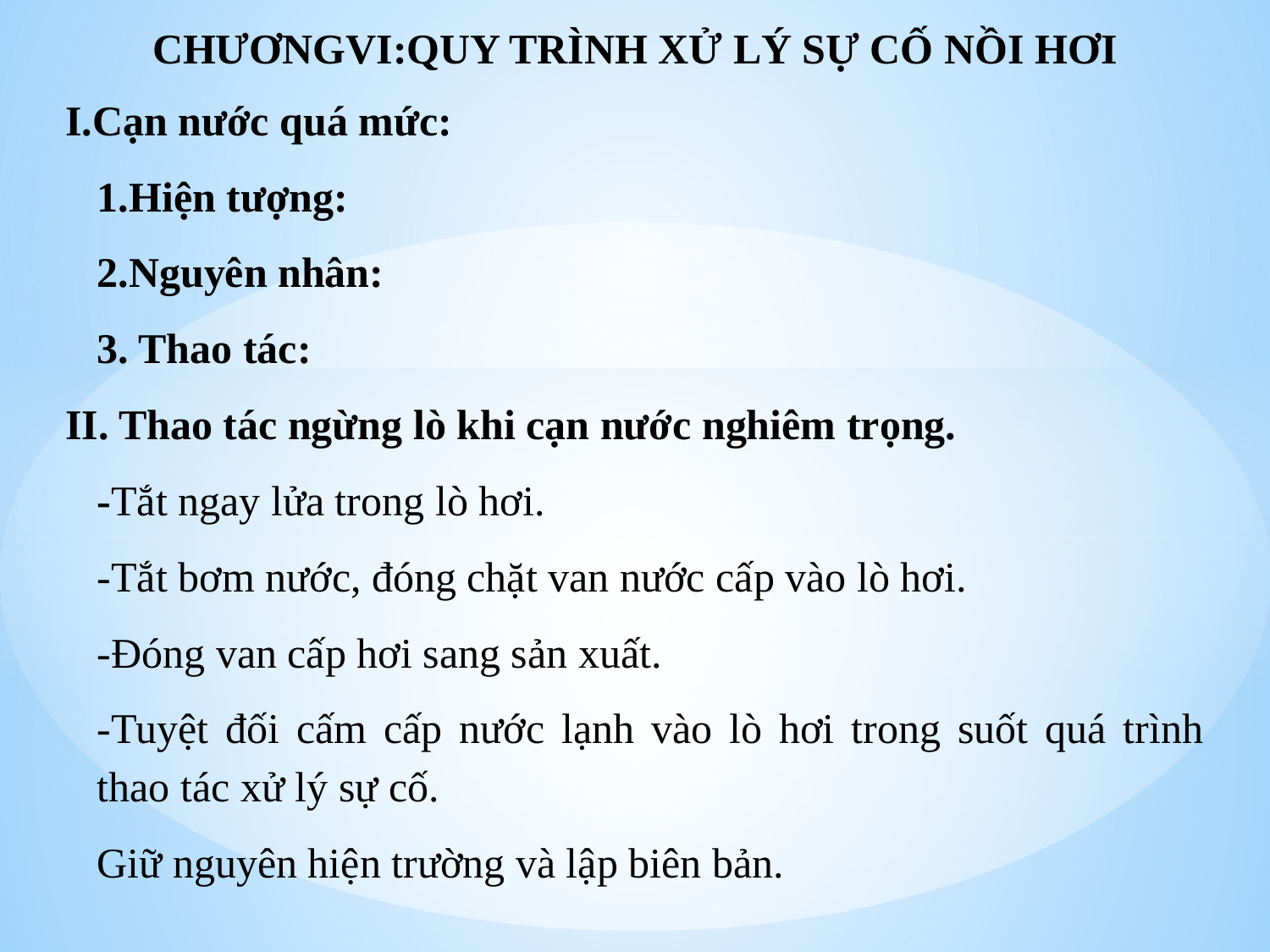

CHƯƠNGVI:QUY TRÌNH XỬ LÝ SỰ CỐ NỒI HƠI
I.Cạn nước quá mức:
1.Hiện tượng:
2.Nguyên nhân:
3. Thao tác:
II. Thao tác ngừng lò khi cạn nước nghiêm trọng.
-Tắt ngay lửa trong lò hơi.
-Tắt bơm nước, đóng chặt van nước cấp vào lò hơi.
-Đóng van cấp hơi sang sản xuất.
-Tuyệt đối cấm cấp nước lạnh vào lò hơi trong suốt quá trình thao tác xử lý sự cố.
Giữ nguyên hiện trường và lập biên bản.